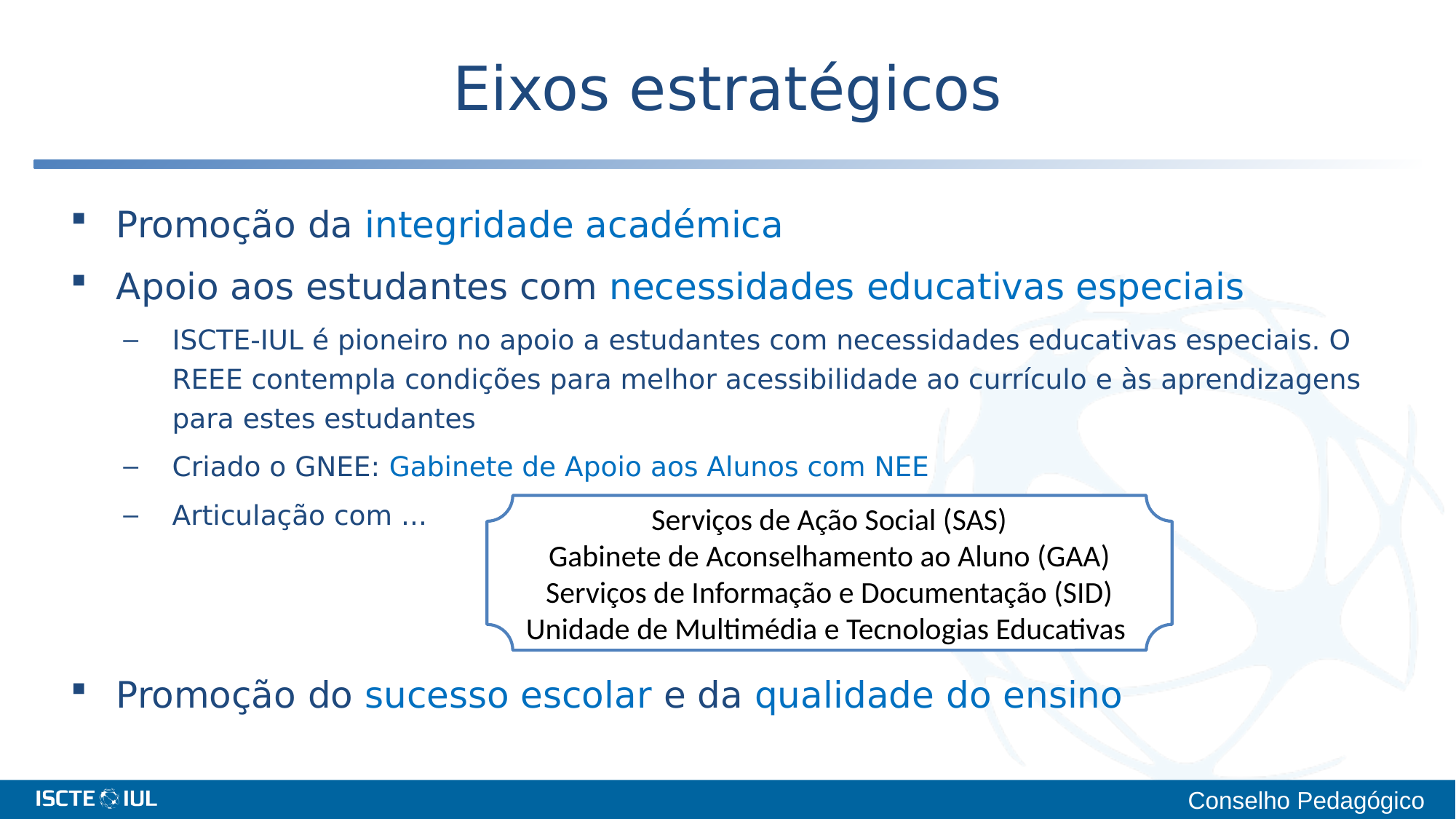

# Eixos estratégicos
Promoção da integridade académica
Apoio aos estudantes com necessidades educativas especiais
ISCTE-IUL é pioneiro no apoio a estudantes com necessidades educativas especiais. O REEE contempla condições para melhor acessibilidade ao currículo e às aprendizagens para estes estudantes
Criado o GNEE: Gabinete de Apoio aos Alunos com NEE
Articulação com ...

Promoção do sucesso escolar e da qualidade do ensino
Serviços de Ação Social (SAS)
Gabinete de Aconselhamento ao Aluno (GAA)
Serviços de Informação e Documentação (SID)
Unidade de Multimédia e Tecnologias Educativas